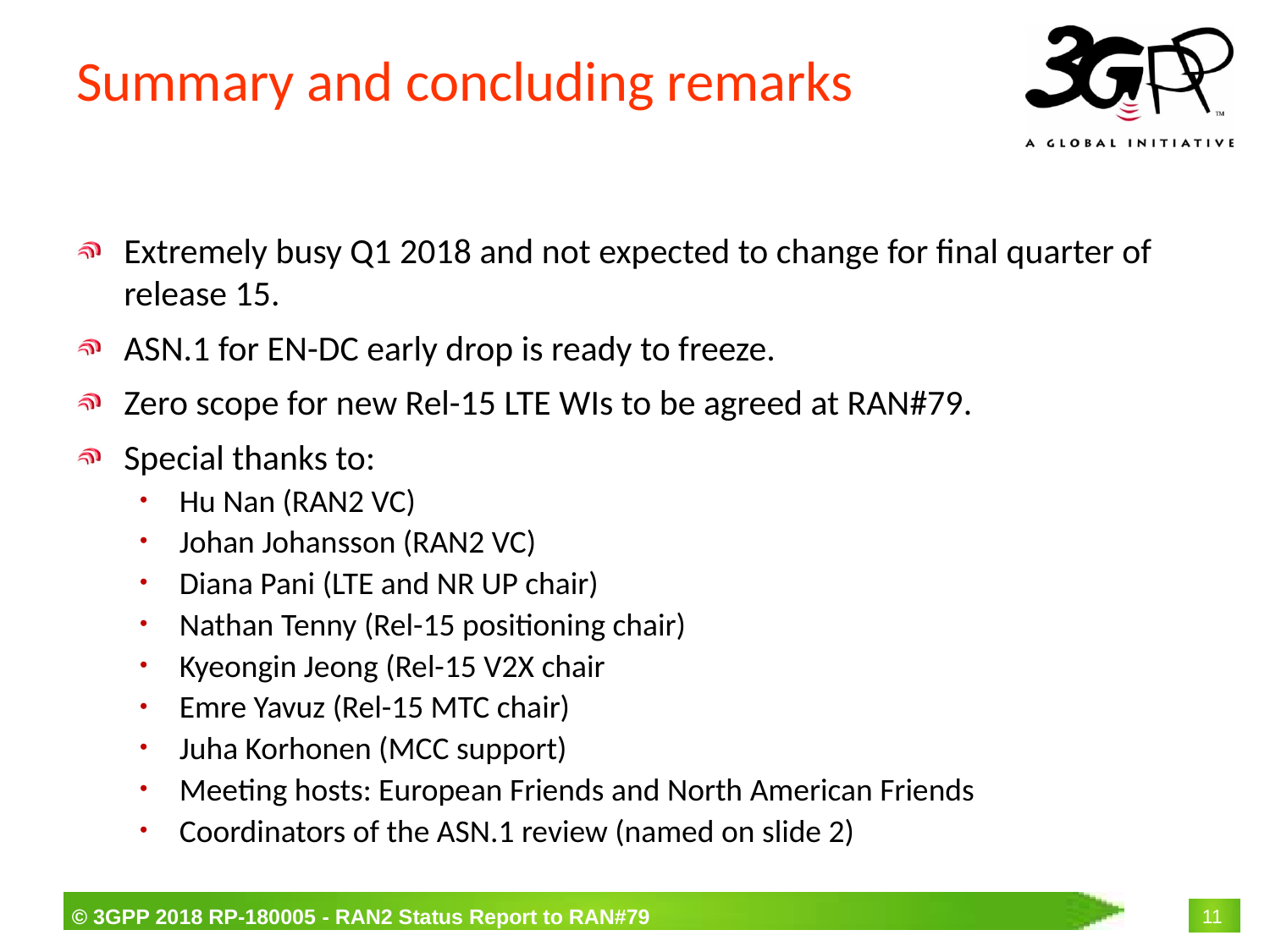

# Summary and concluding remarks
Extremely busy Q1 2018 and not expected to change for final quarter of release 15.
ASN.1 for EN-DC early drop is ready to freeze.
Zero scope for new Rel-15 LTE WIs to be agreed at RAN#79.
Special thanks to:
Hu Nan (RAN2 VC)
Johan Johansson (RAN2 VC)
Diana Pani (LTE and NR UP chair)
Nathan Tenny (Rel-15 positioning chair)
Kyeongin Jeong (Rel-15 V2X chair
Emre Yavuz (Rel-15 MTC chair)
Juha Korhonen (MCC support)
Meeting hosts: European Friends and North American Friends
Coordinators of the ASN.1 review (named on slide 2)